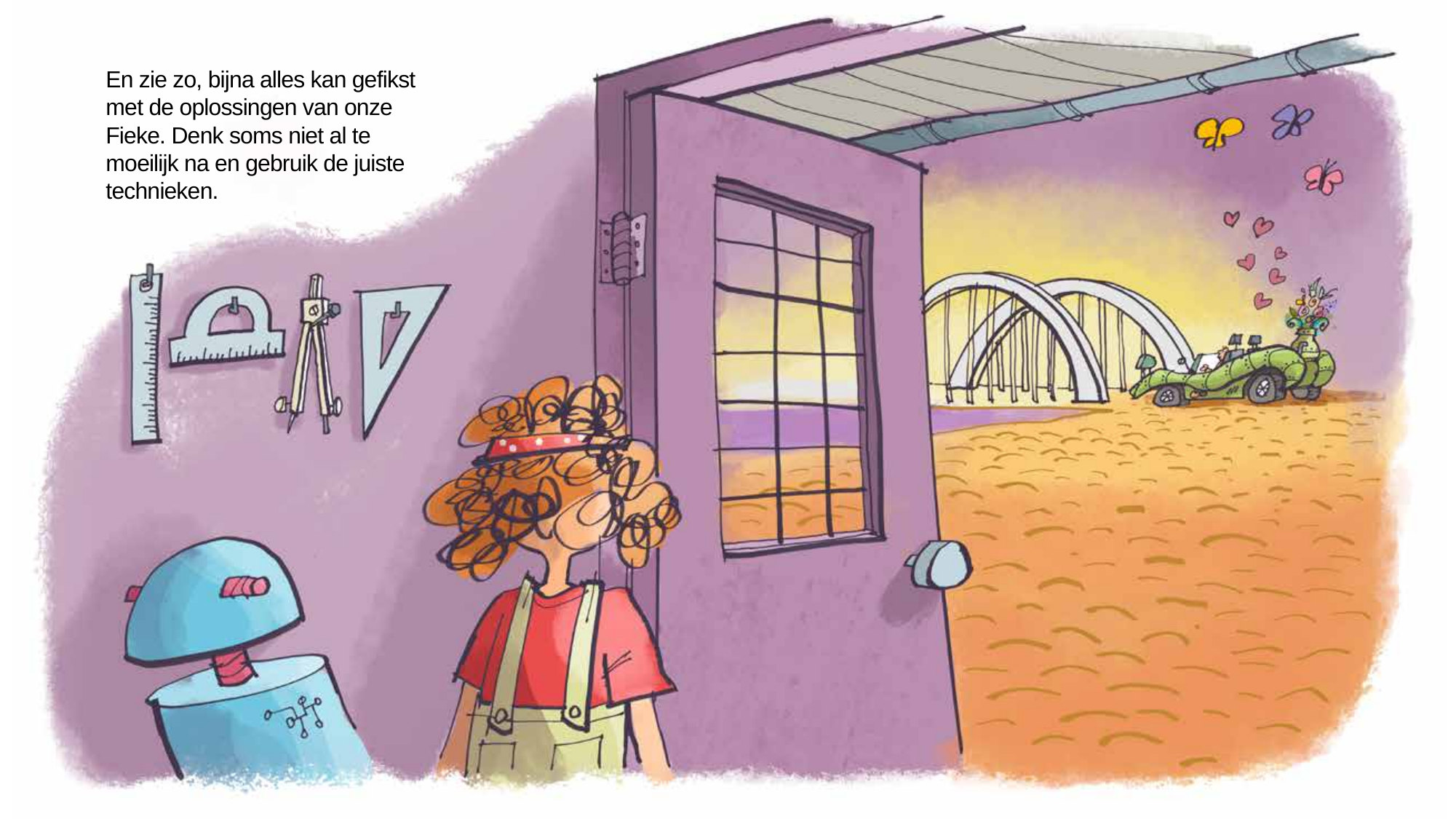

En zie zo, bijna alles kan gefikst met de oplossingen van onze Fieke. Denk soms niet al te moeilijk na en gebruik de juiste technieken.